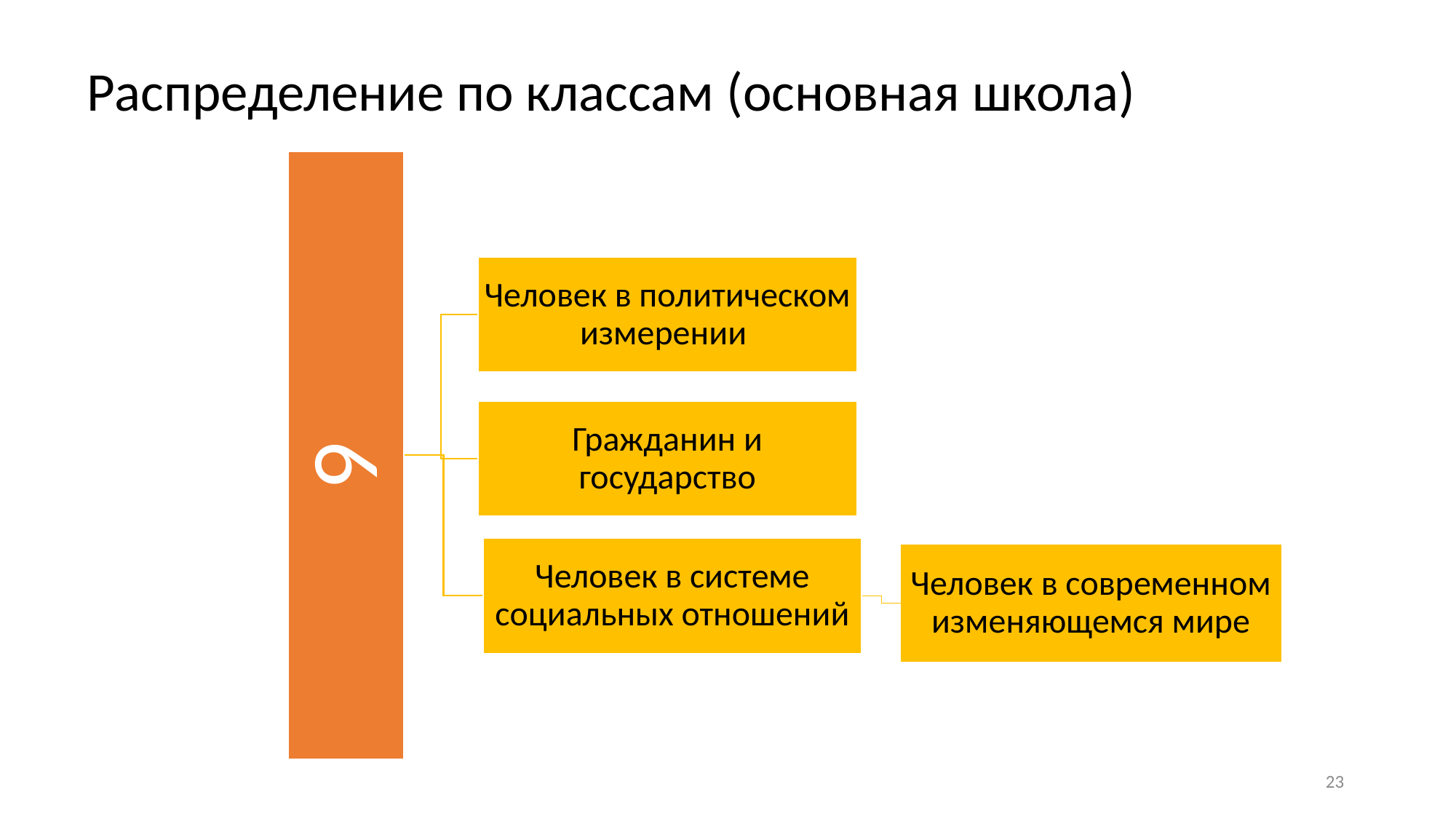

# Распределение по классам (основная школа)

9
Человек в политическом измерении
Гражданин и государство
Человек в системе социальных отношений
Человек в современном изменяющемся мире
23